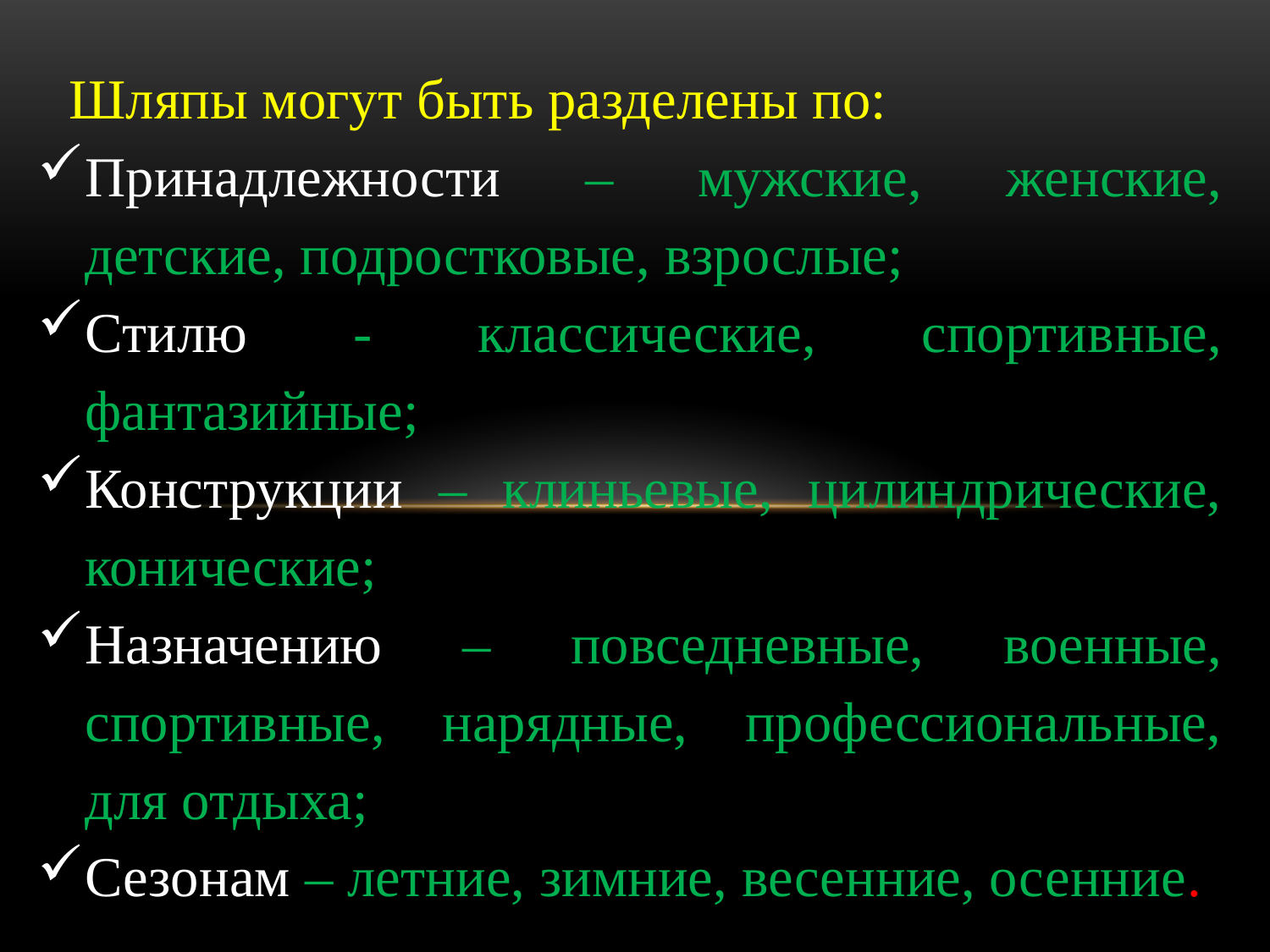

Шляпы могут быть разделены по:
Принадлежности – мужские, женские, детские, подростковые, взрослые;
Стилю - классические, спортивные, фантазийные;
Конструкции – клиньевые, цилиндрические, конические;
Назначению – повседневные, военные, спортивные, нарядные, профессиональные, для отдыха;
Сезонам – летние, зимние, весенние, осенние.